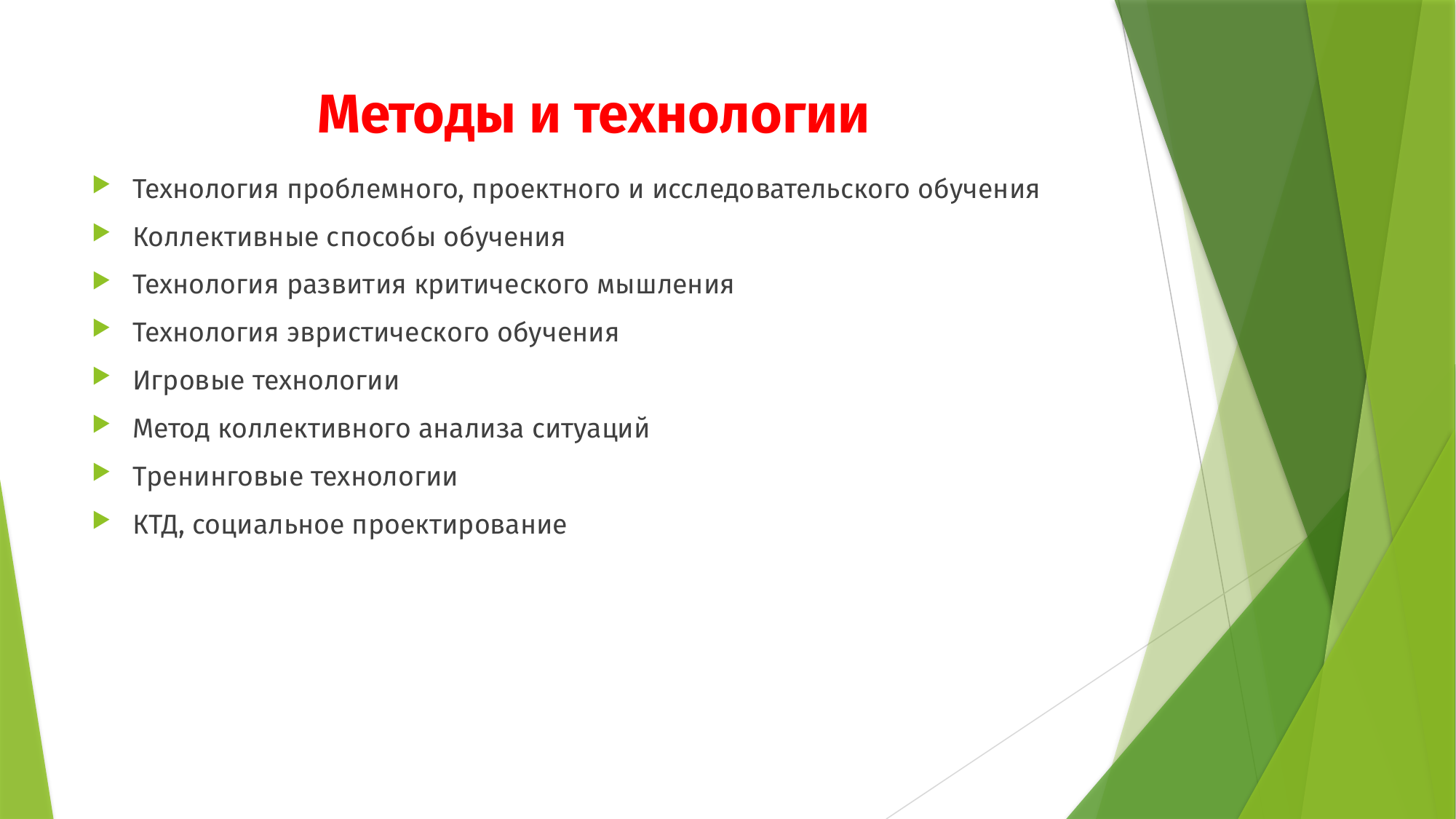

# Методы и технологии
Технология проблемного, проектного и исследовательского обучения
Коллективные способы обучения
Технология развития критического мышления
Технология эвристического обучения
Игровые технологии
Метод коллективного анализа ситуаций
Тренинговые технологии
КТД, социальное проектирование